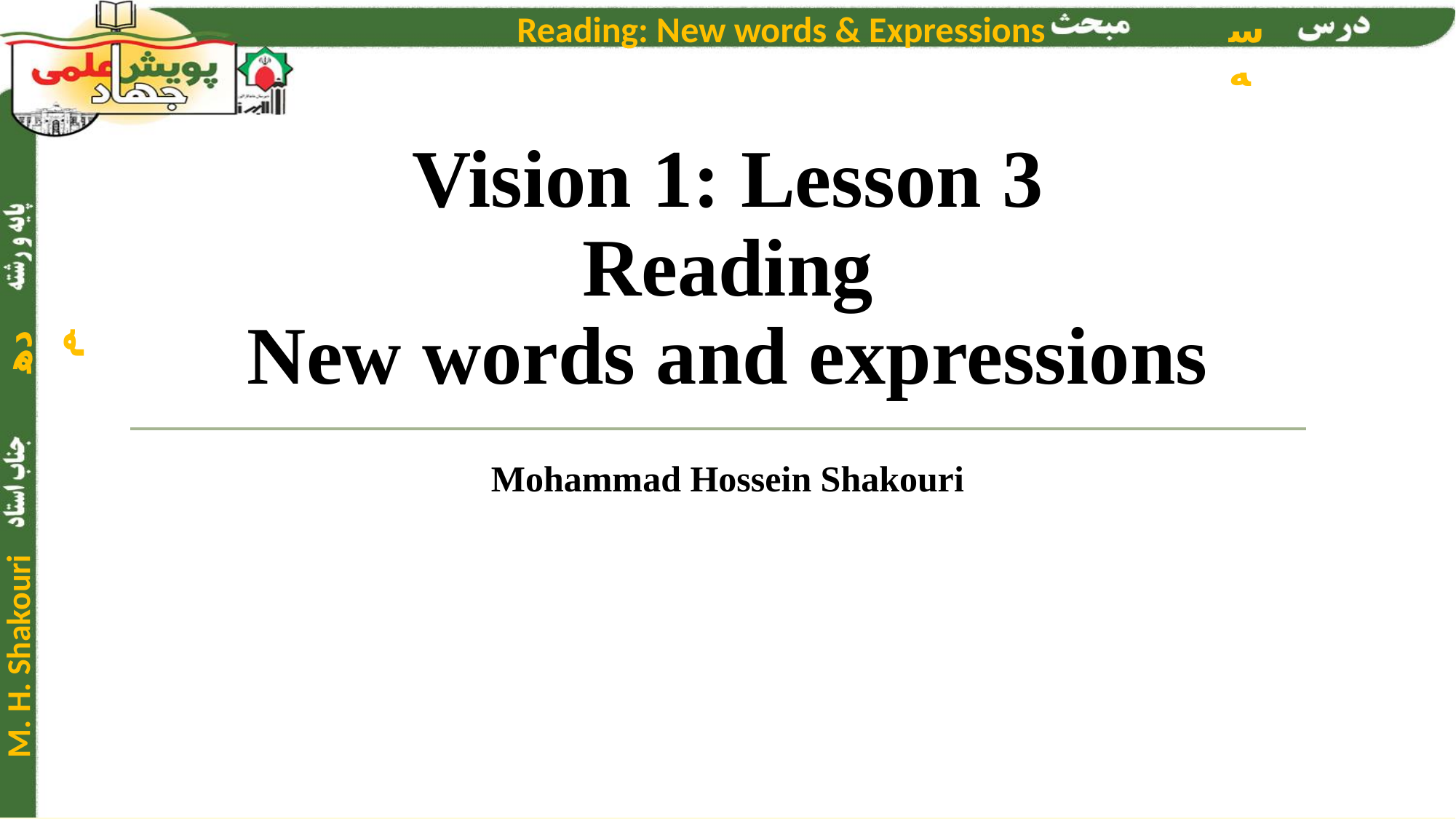

# Vision 1: Lesson 3 Reading New words and expressions
Mohammad Hossein Shakouri